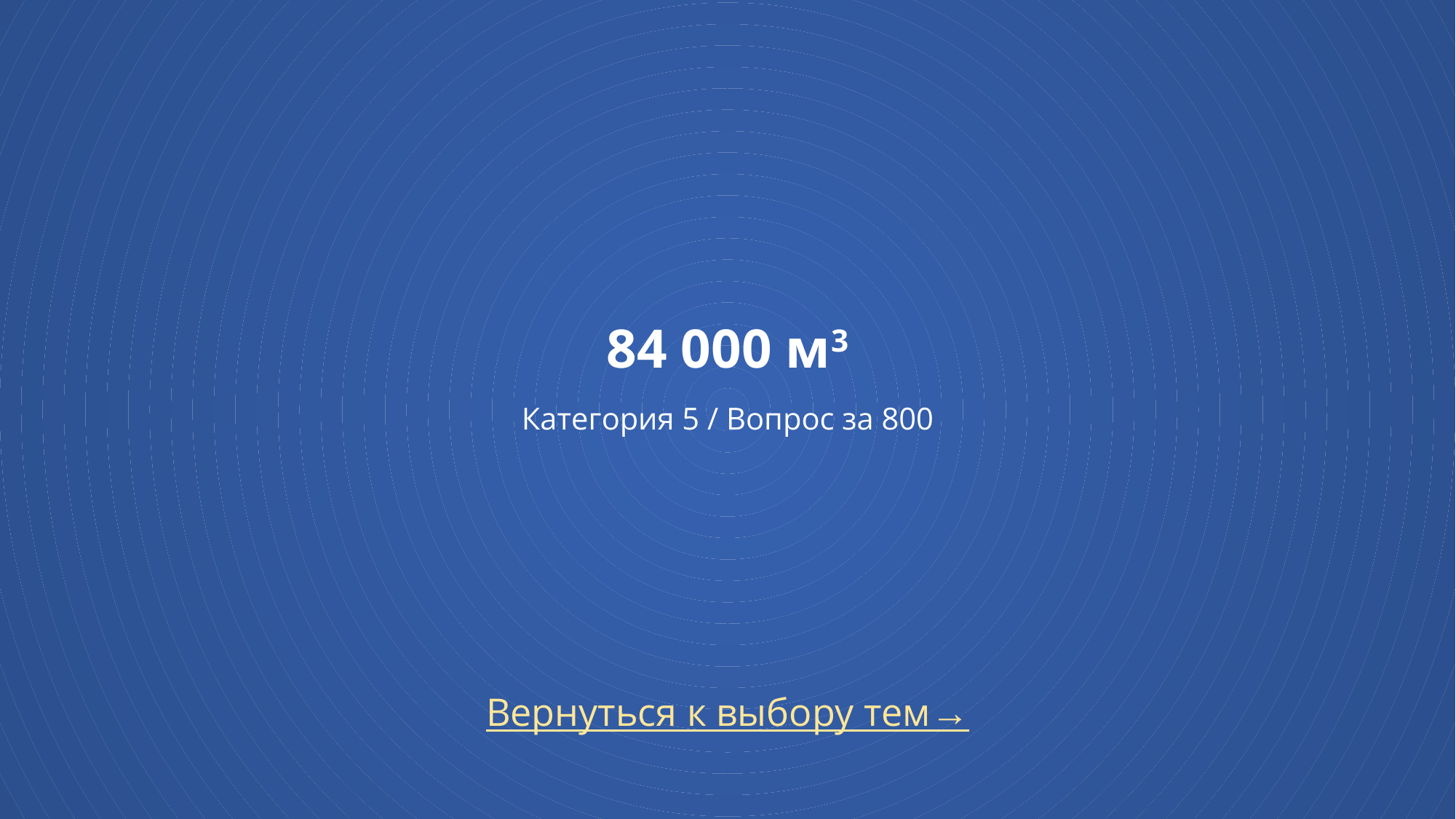

# 84 000 м3 Категория 5 / Вопрос за 800
Вернуться к выбору тем→